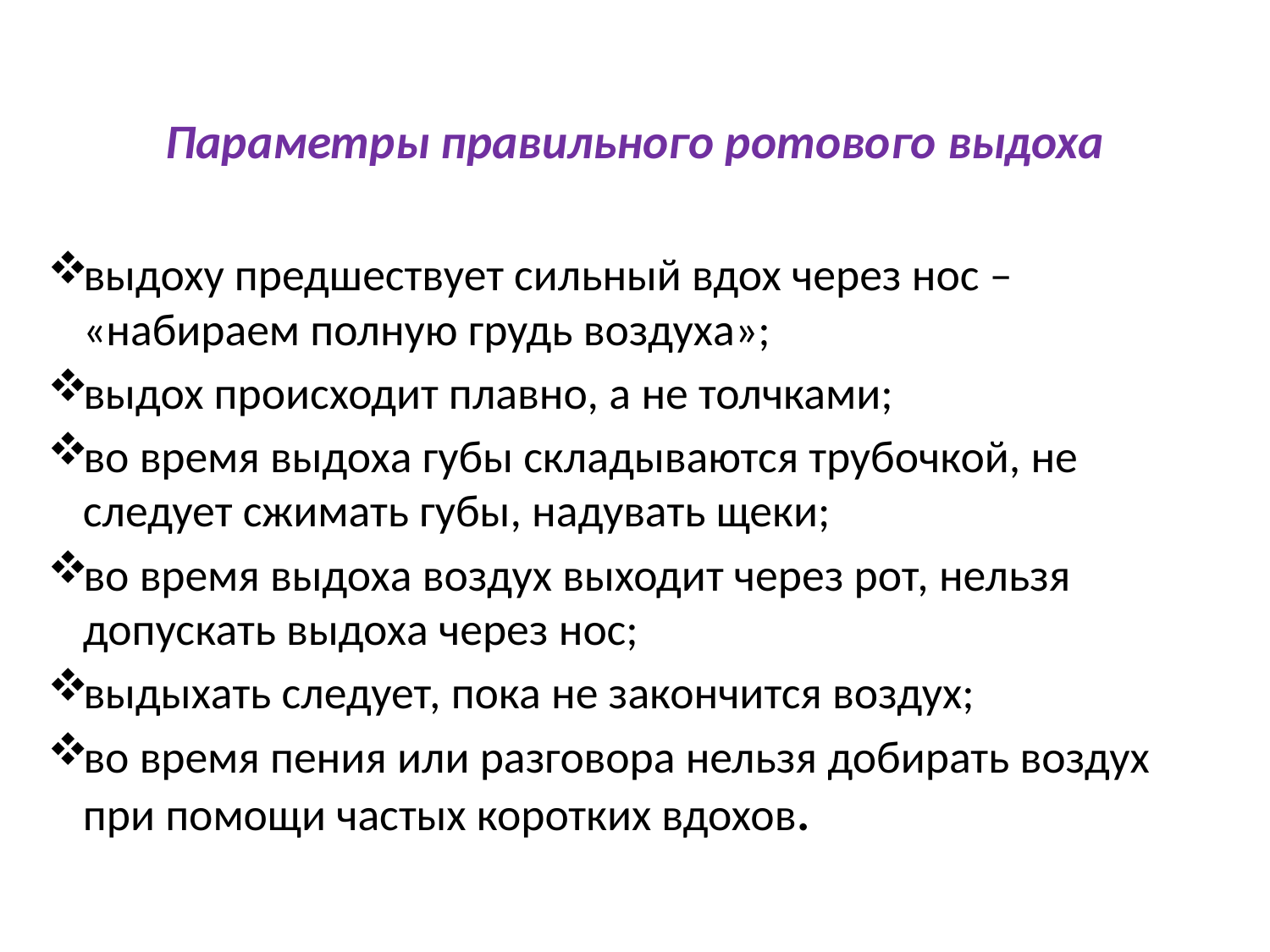

Параметры правильного ротового выдоха

выдоху предшествует сильный вдох через нос – «набираем полную грудь воздуха»;
выдох происходит плавно, а не толчками;
во время выдоха губы складываются трубочкой, не следует сжимать губы, надувать щеки;
во время выдоха воздух выходит через рот, нельзя допускать выдоха через нос;
выдыхать следует, пока не закончится воздух;
во время пения или разговора нельзя добирать воздух при помощи частых коротких вдохов.